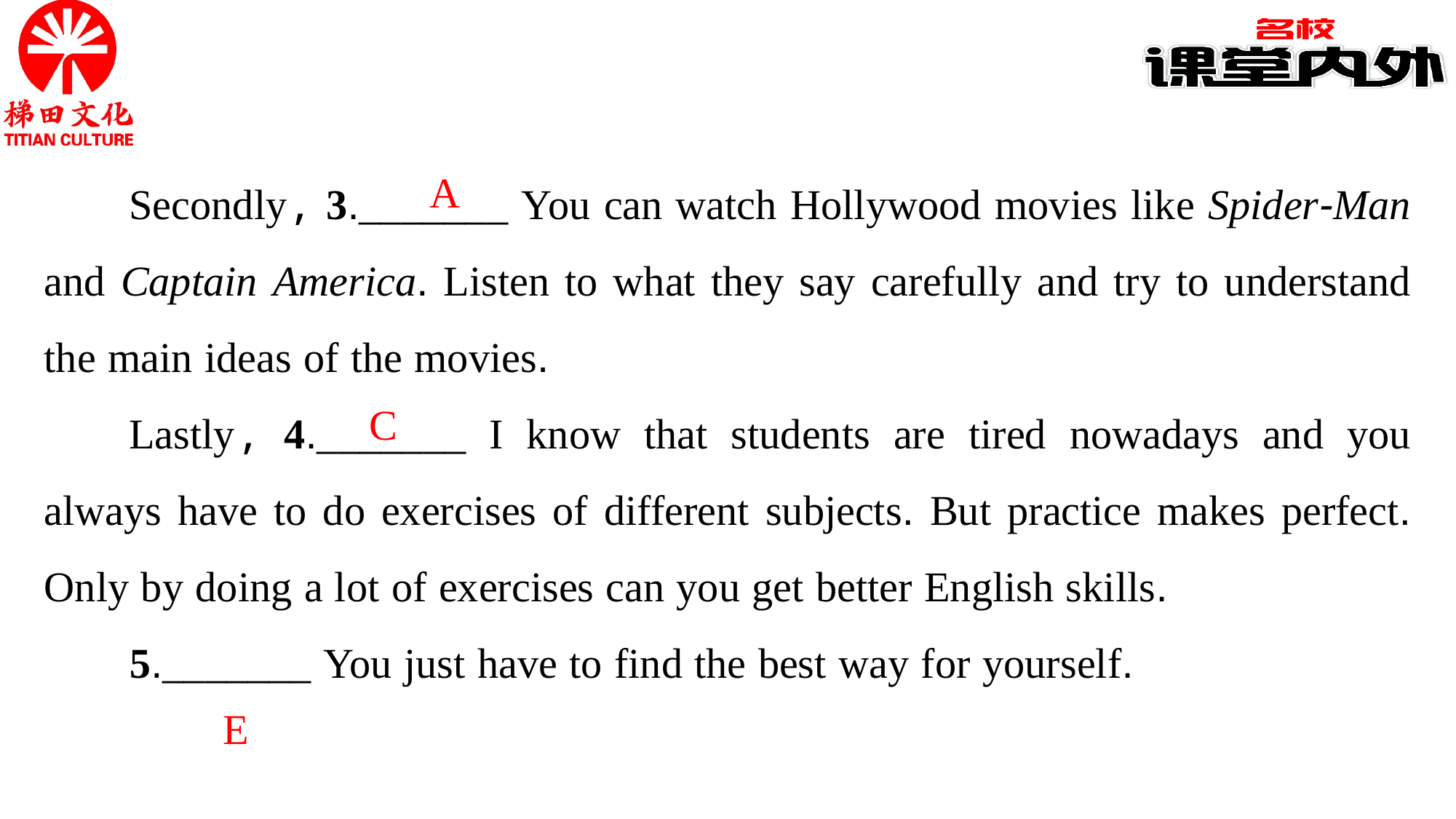

Secondly, 3._______ You can watch Hollywood movies like Spider-Man and Captain America. Listen to what they say carefully and try to understand the main ideas of the movies.
Lastly, 4._______ I know that students are tired nowadays and you always have to do exercises of different subjects. But practice makes perfect. Only by doing a lot of exercises can you get better English skills.
5._______ You just have to find the best way for yourself.
A
C
E